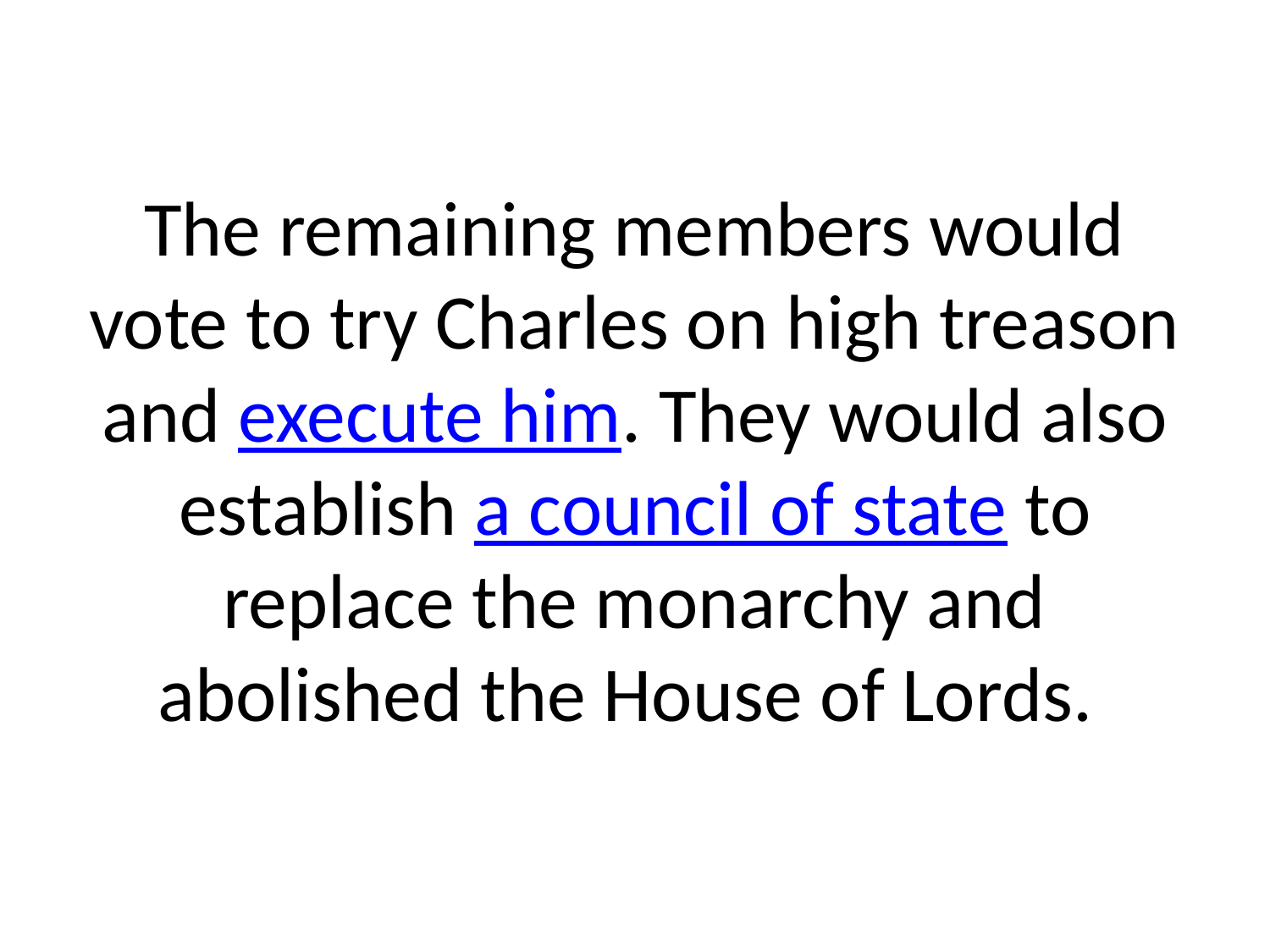

# The remaining members would vote to try Charles on high treason and execute him. They would also establish a council of state to replace the monarchy and abolished the House of Lords.